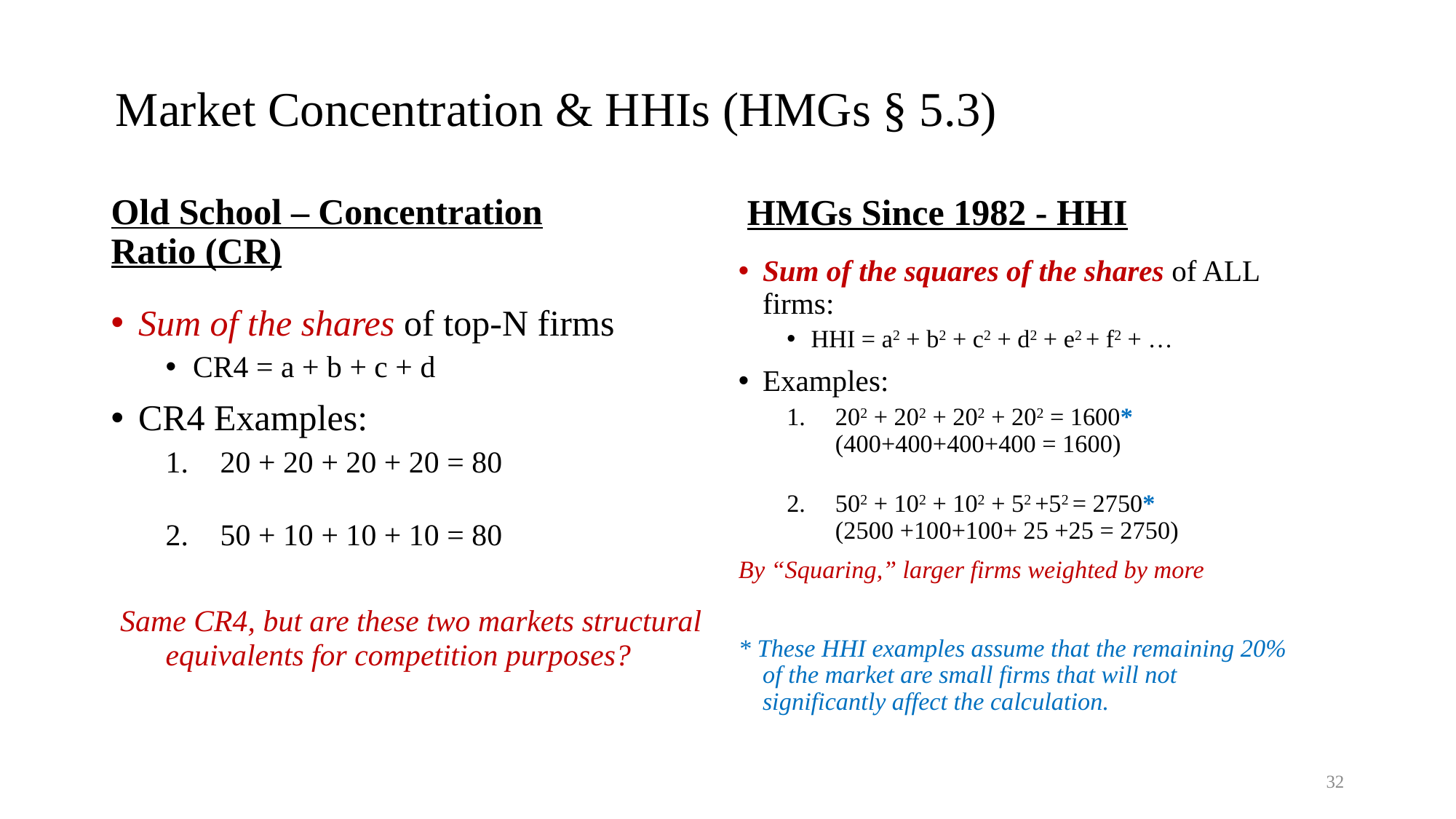

# Market Concentration & HHIs (HMGs § 5.3)
HMGs Since 1982 - HHI
Old School – Concentration Ratio (CR)
Sum of the squares of the shares of ALL firms:
HHI = a2 + b2 + c2 + d2 + e2 + f2 + …
Examples:
202 + 202 + 202 + 202 = 1600*
(400+400+400+400 = 1600)
502 + 102 + 102 + 52 +52 = 2750*
(2500 +100+100+ 25 +25 = 2750)
By “Squaring,” larger firms weighted by more

* These HHI examples assume that the remaining 20% of the market are small firms that will not significantly affect the calculation.
Sum of the shares of top-N firms
CR4 = a + b + c + d
CR4 Examples:
20 + 20 + 20 + 20 = 80
50 + 10 + 10 + 10 = 80
 Same CR4, but are these two markets structural equivalents for competition purposes?
32